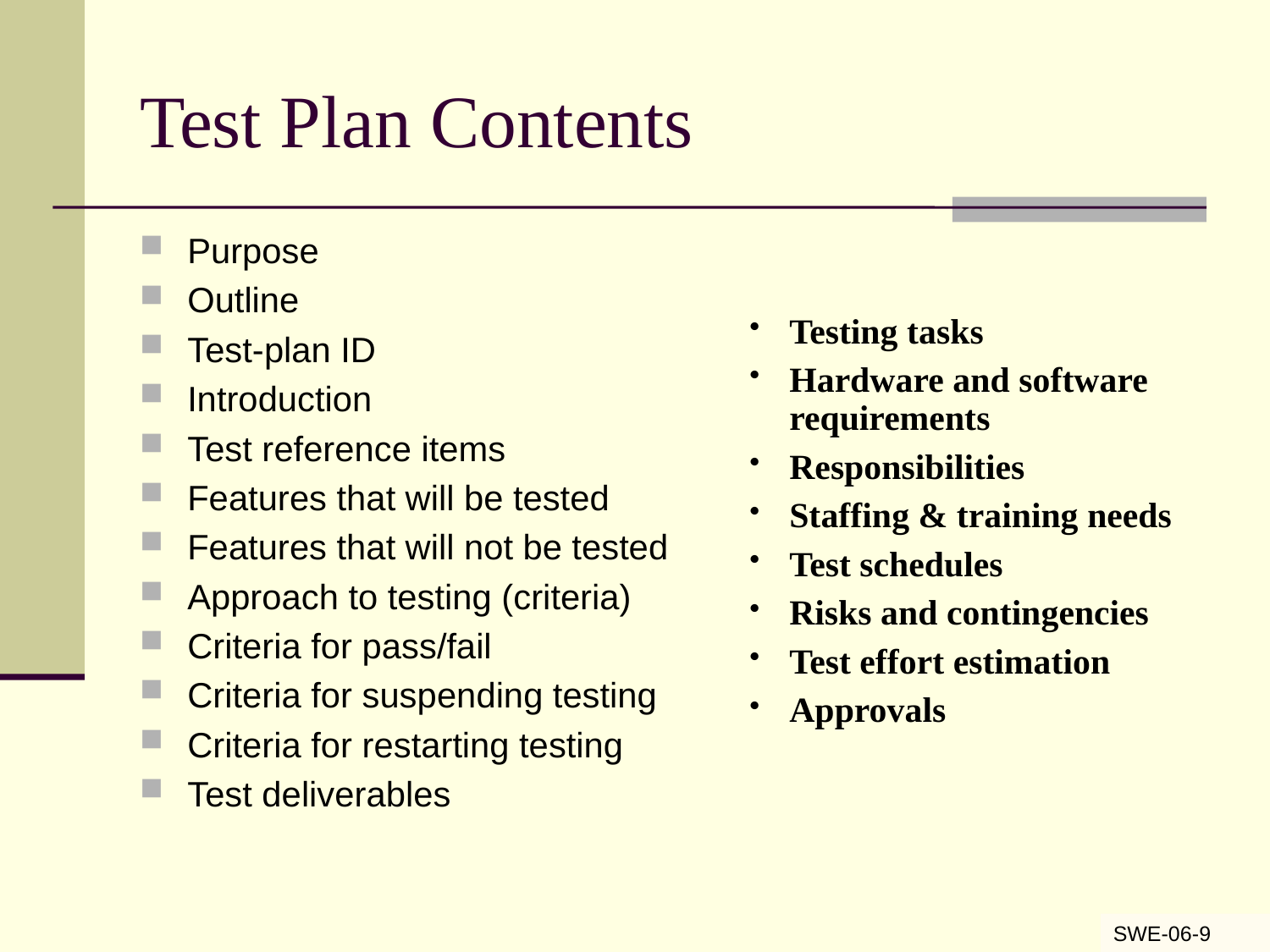

# Test Plan Contents
Purpose
Outline
Test-plan ID
Introduction
Test reference items
Features that will be tested
Features that will not be tested
Approach to testing (criteria)
Criteria for pass/fail
Criteria for suspending testing
Criteria for restarting testing
Test deliverables
Testing tasks
Hardware and software requirements
Responsibilities
Staffing & training needs
Test schedules
Risks and contingencies
Test effort estimation
Approvals